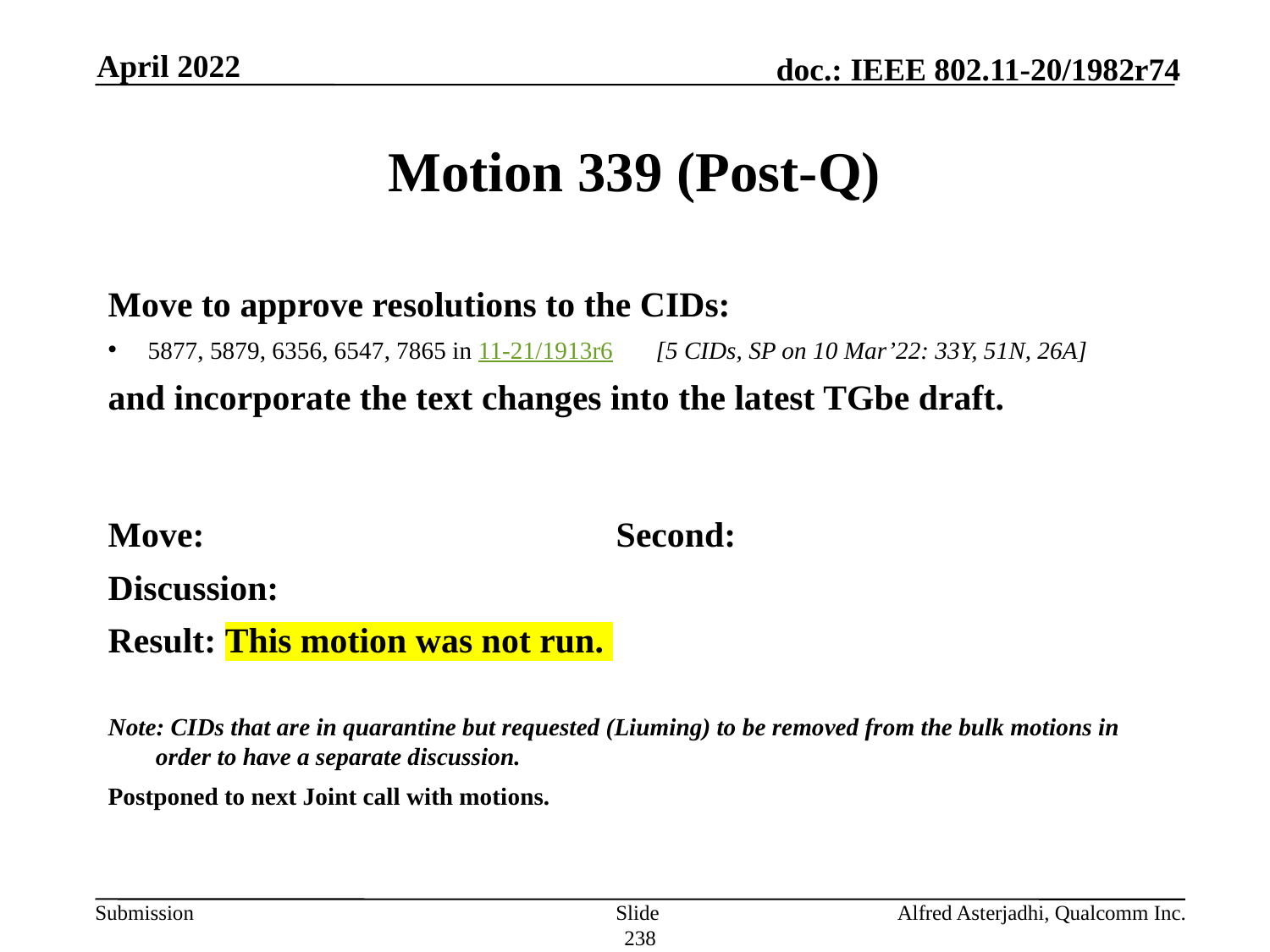

April 2022
# Motion 339 (Post-Q)
Move to approve resolutions to the CIDs:
5877, 5879, 6356, 6547, 7865 in 11-21/1913r6	[5 CIDs, SP on 10 Mar’22: 33Y, 51N, 26A]
and incorporate the text changes into the latest TGbe draft.

Move: 				Second:
Discussion:
Result: This motion was not run.

Note: CIDs that are in quarantine but requested (Liuming) to be removed from the bulk motions in order to have a separate discussion.
Postponed to next Joint call with motions.

Slide 238
Alfred Asterjadhi, Qualcomm Inc.